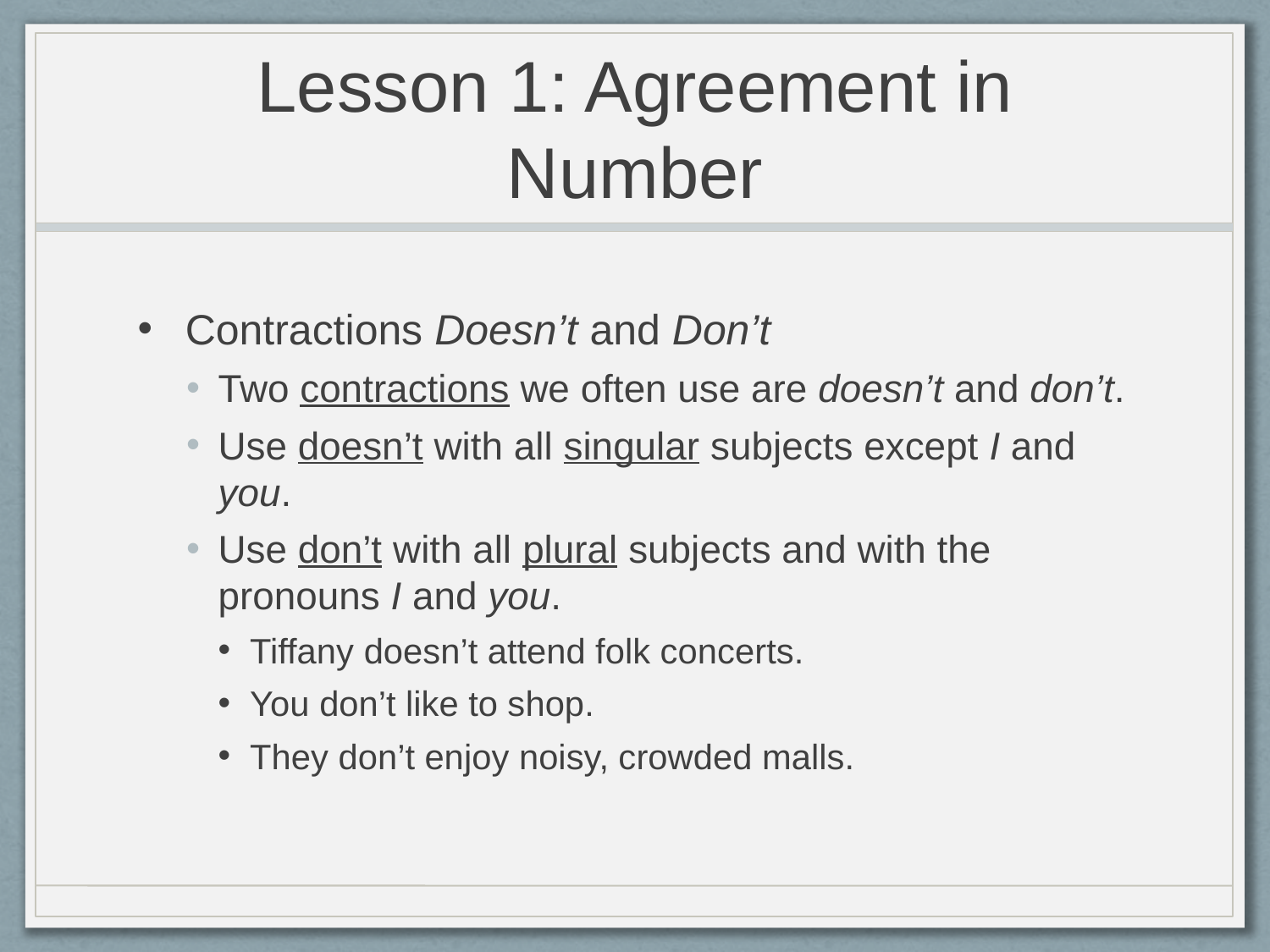

# Lesson 1: Agreement in Number
Contractions Doesn’t and Don’t
Two contractions we often use are doesn’t and don’t.
Use doesn’t with all singular subjects except I and you.
Use don’t with all plural subjects and with the pronouns I and you.
Tiffany doesn’t attend folk concerts.
You don’t like to shop.
They don’t enjoy noisy, crowded malls.